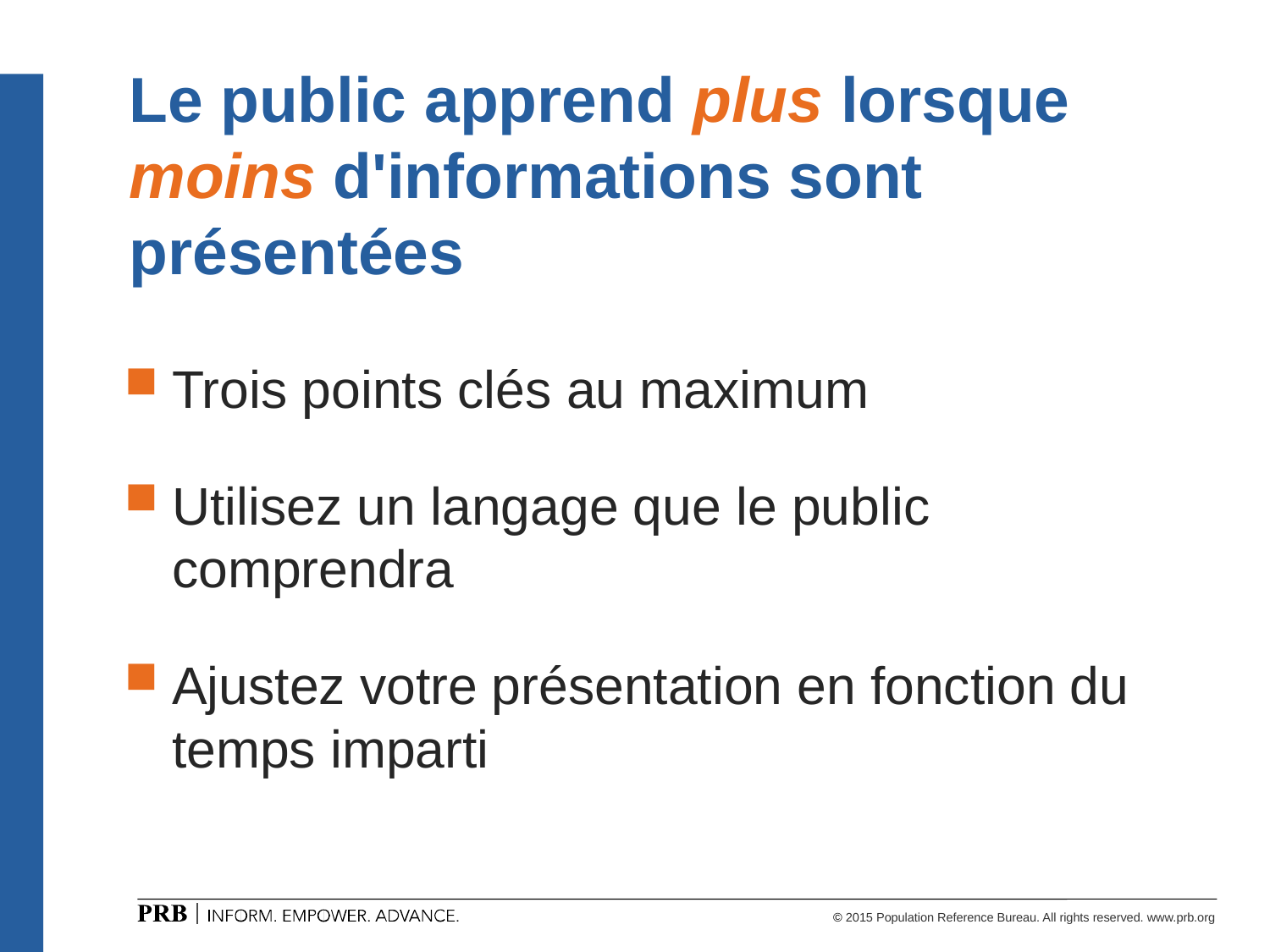

# Le public apprend plus lorsque moins d'informations sont présentées
Trois points clés au maximum
Utilisez un langage que le public comprendra
Ajustez votre présentation en fonction du temps imparti